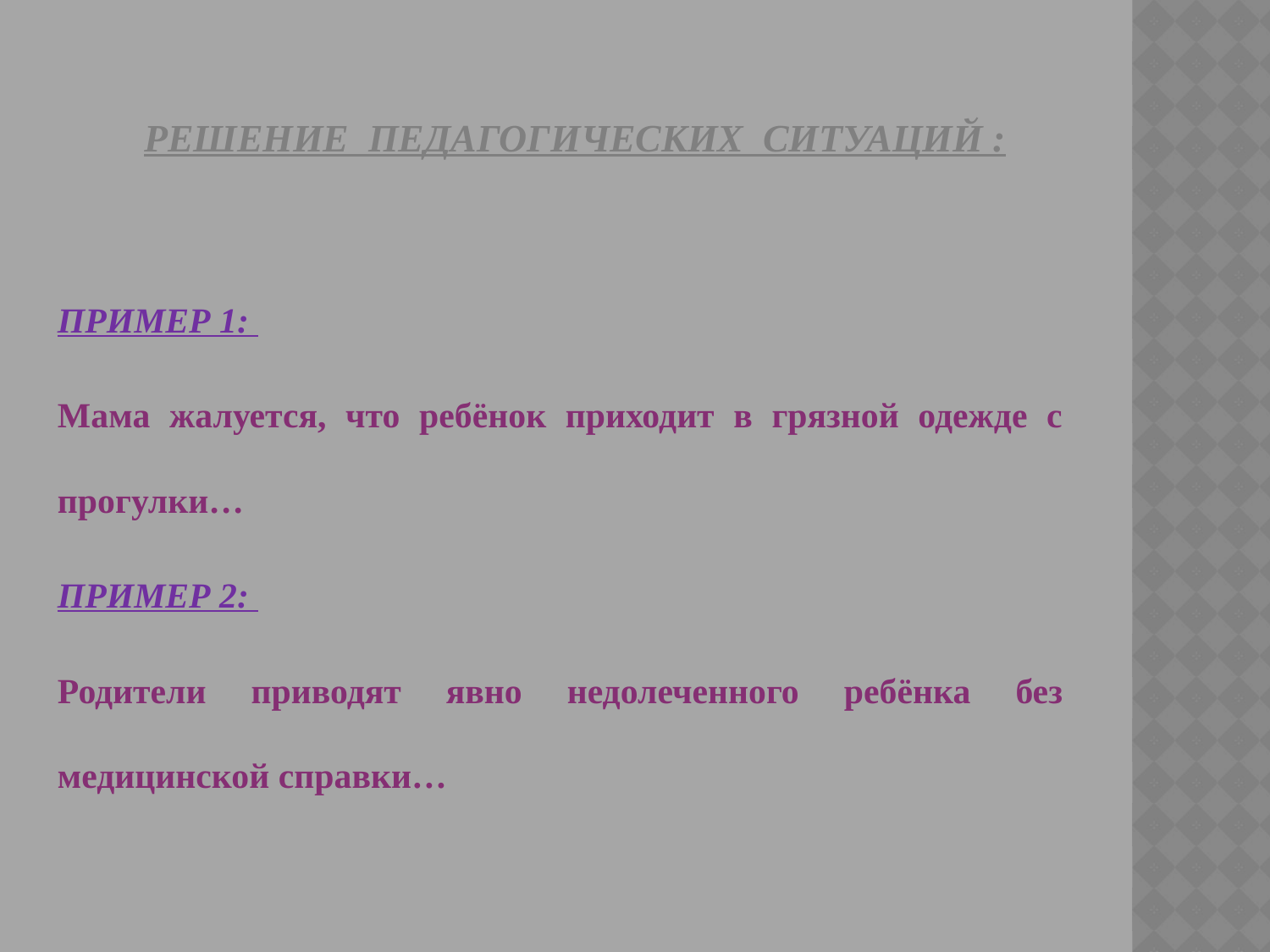

# Решение  педагогических  ситуаций :

ПРИМЕР 1:
Мама жалуется, что ребёнок приходит в грязной одежде с прогулки…
ПРИМЕР 2:
Родители приводят явно недолеченного ребёнка без медицинской справки…